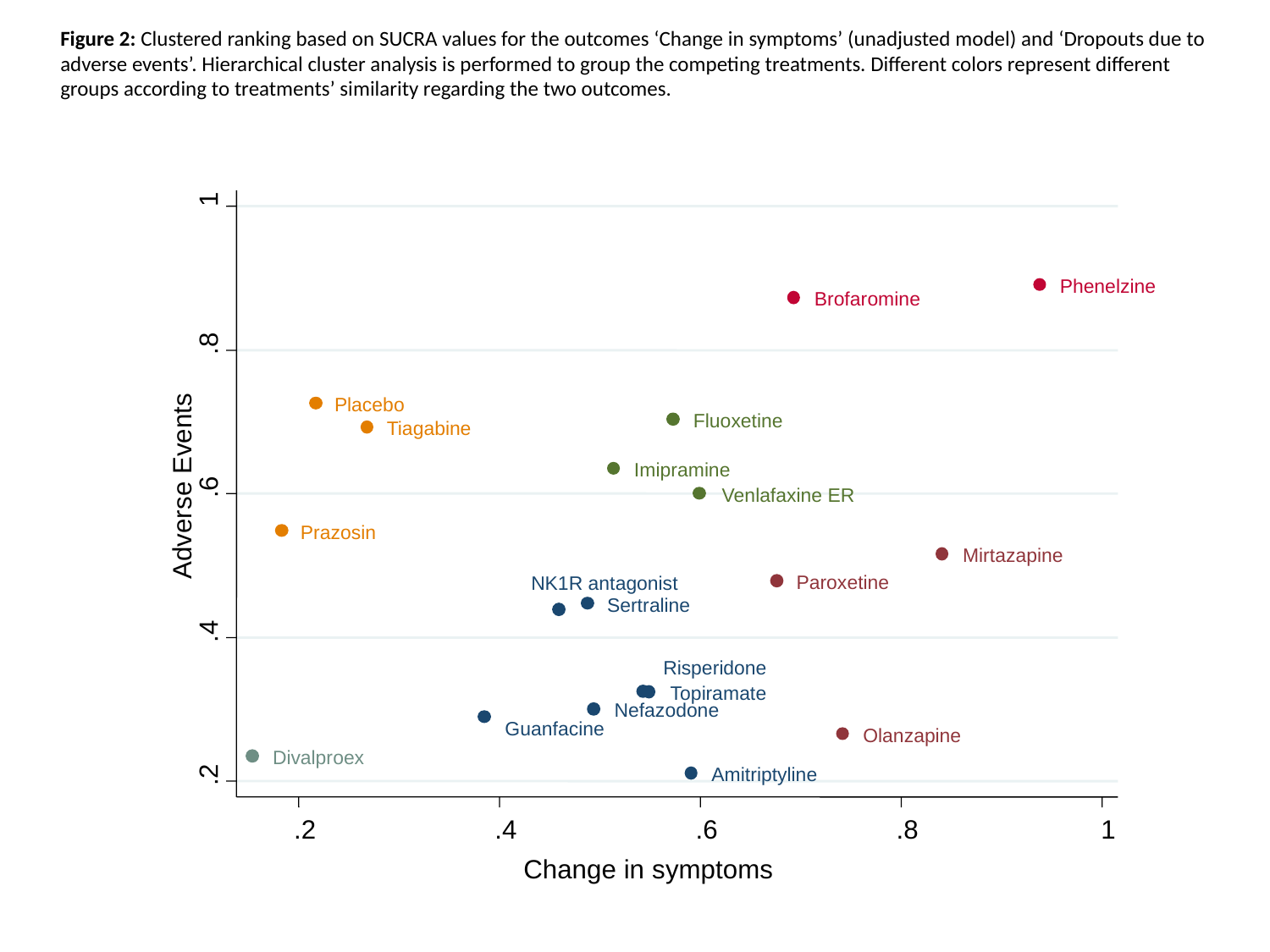

Figure 2: Clustered ranking based on SUCRA values for the outcomes ‘Change in symptoms’ (unadjusted model) and ‘Dropouts due to adverse events’. Hierarchical cluster analysis is performed to group the competing treatments. Different colors represent different groups according to treatments’ similarity regarding the two outcomes.
1

Phenelzine

Brofaromine

.8

Placebo

Fluoxetine

Tiagabine

Imipramine

.6
Adverse Events
Venlafaxine ER

Prazosin

Mirtazapine

Paroxetine
NK1R antagonist

Sertraline

.4

Risperidone
Topiramate

Nefazodone

Guanfacine
Olanzapine

Divalproex

.2
Amitriptyline

.2
.4
.6
.8
1
Change in symptoms